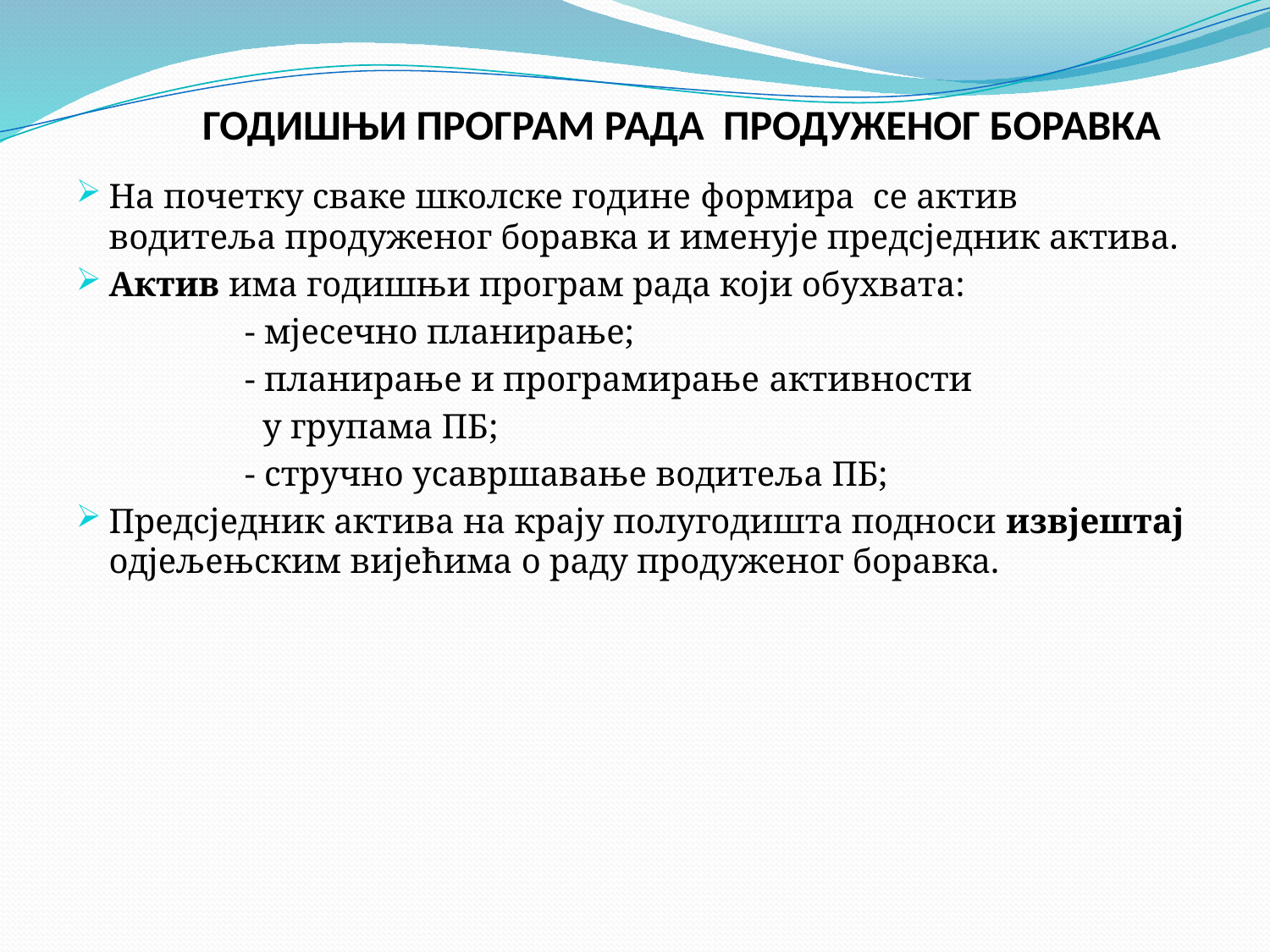

# ГОДИШЊИ ПРОГРАМ РАДА  ПРОДУЖЕНОГ БОРАВКА
На почетку сваке школске године формира  се актив водитеља продуженог боравка и именује предсједник актива.
Актив има годишњи програм рада који обухвата:
                   - мјесечно планирање;
                   - планирање и програмирање активности
                     у групама ПБ;
                   - стручно усавршавање водитеља ПБ;
Предсједник актива на крају полугодишта подноси извјештај oдјељењским вијећима о раду продуженог боравка.